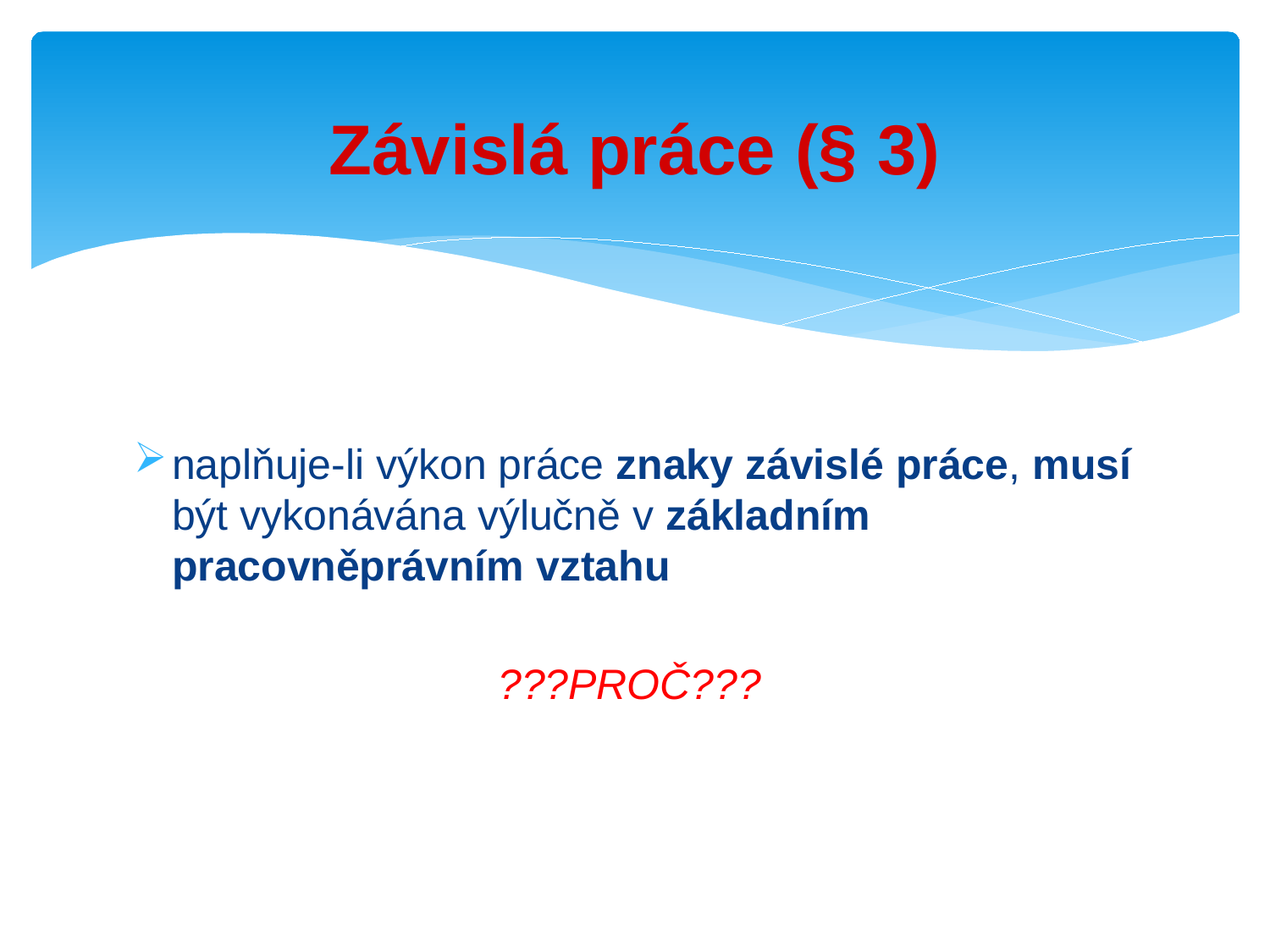

# Závislá práce (§ 3)

naplňuje-li výkon práce znaky závislé práce, musí být vykonávána výlučně v základním pracovněprávním vztahu

???PROČ???